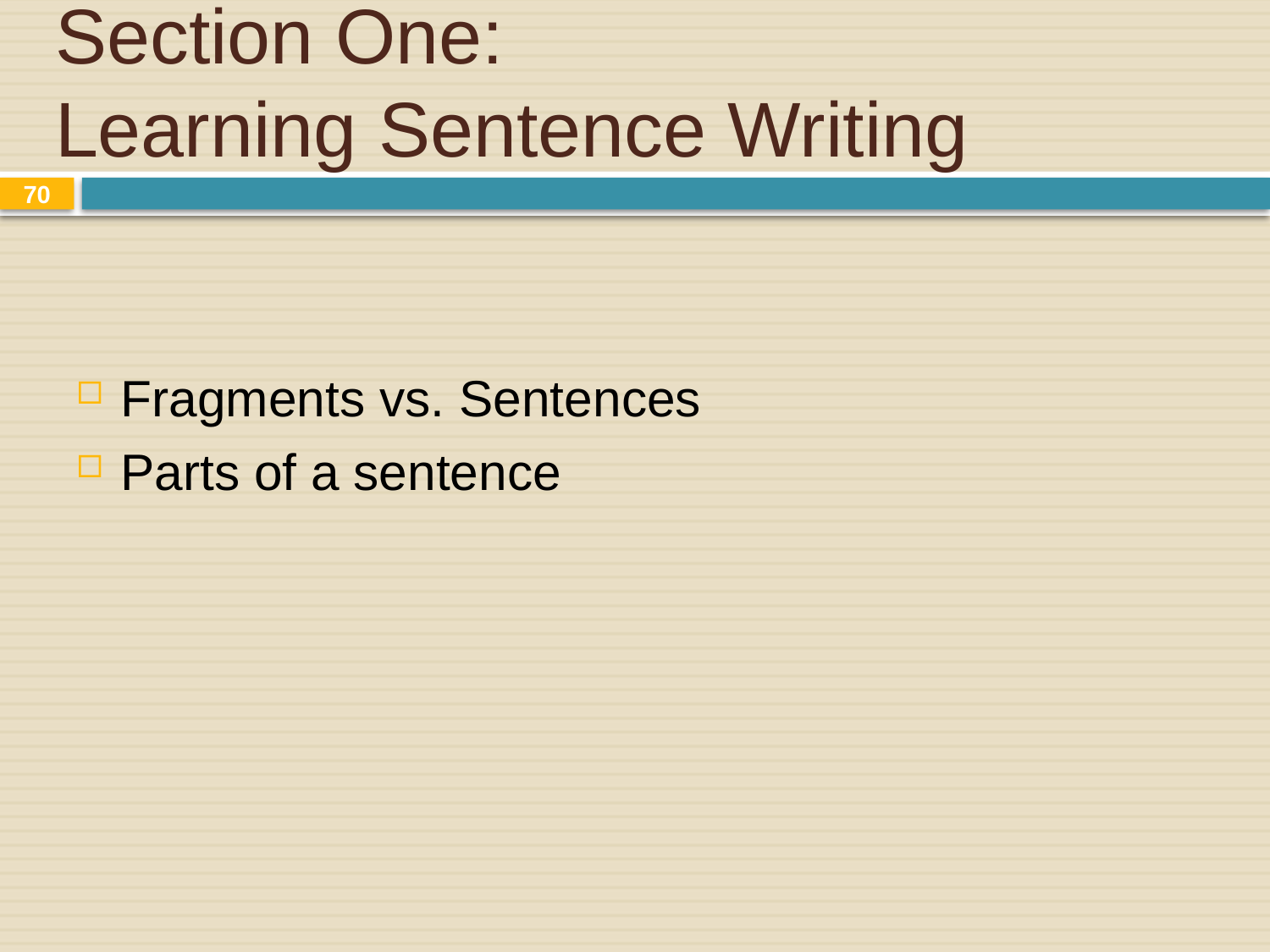

# Section One: Learning Sentence Writing
Fragments vs. Sentences
Parts of a sentence
70